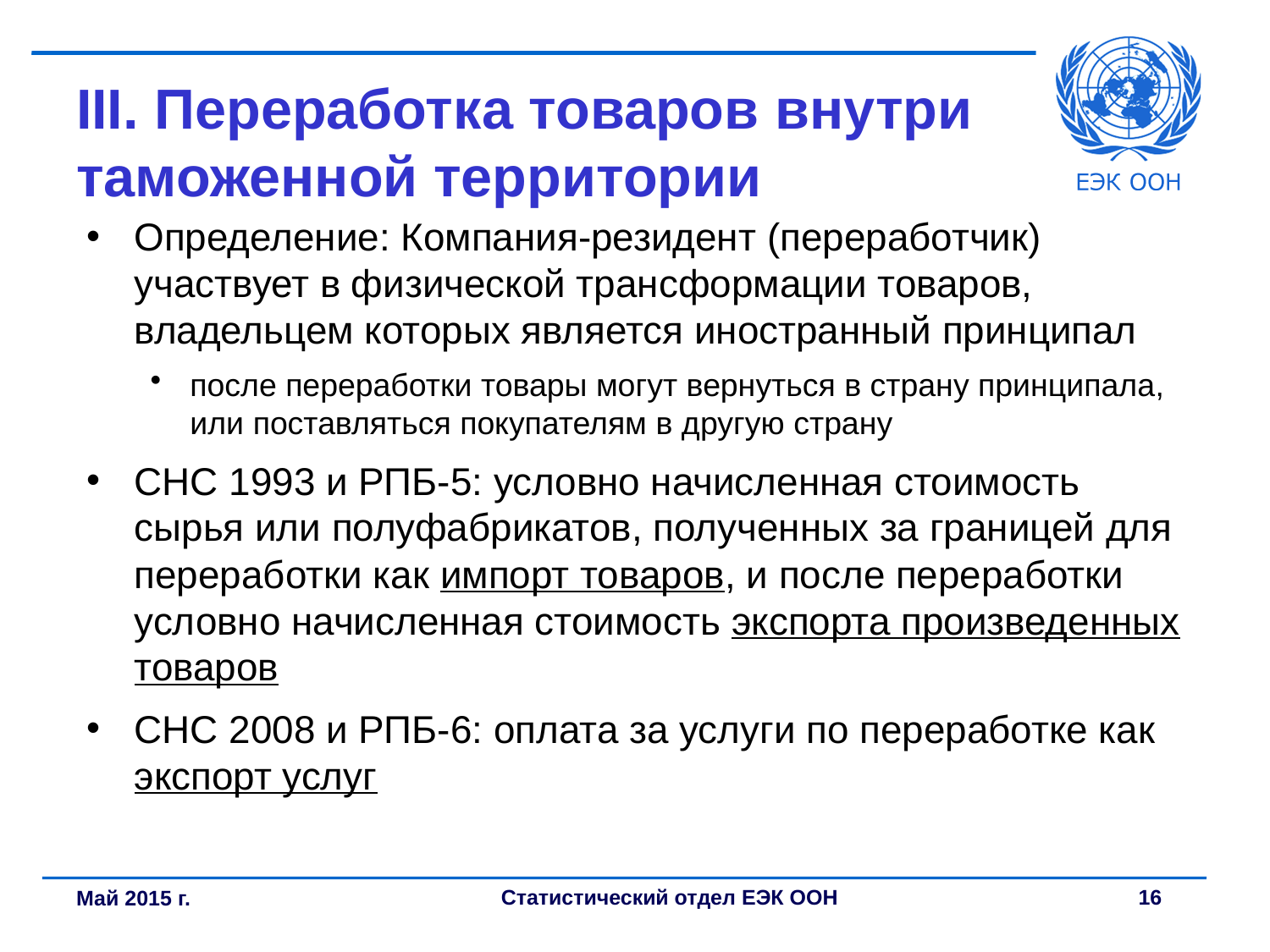

# III. Переработка товаров внутри таможенной территории
Определение: Компания-резидент (переработчик) участвует в физической трансформации товаров, владельцем которых является иностранный принципал
после переработки товары могут вернуться в страну принципала, или поставляться покупателям в другую страну
СНС 1993 и РПБ-5: условно начисленная стоимость сырья или полуфабрикатов, полученных за границей для переработки как импорт товаров, и после переработки условно начисленная стоимость экспорта произведенных товаров
СНС 2008 и РПБ-6: оплата за услуги по переработке как экспорт услуг
Май 2015 г.